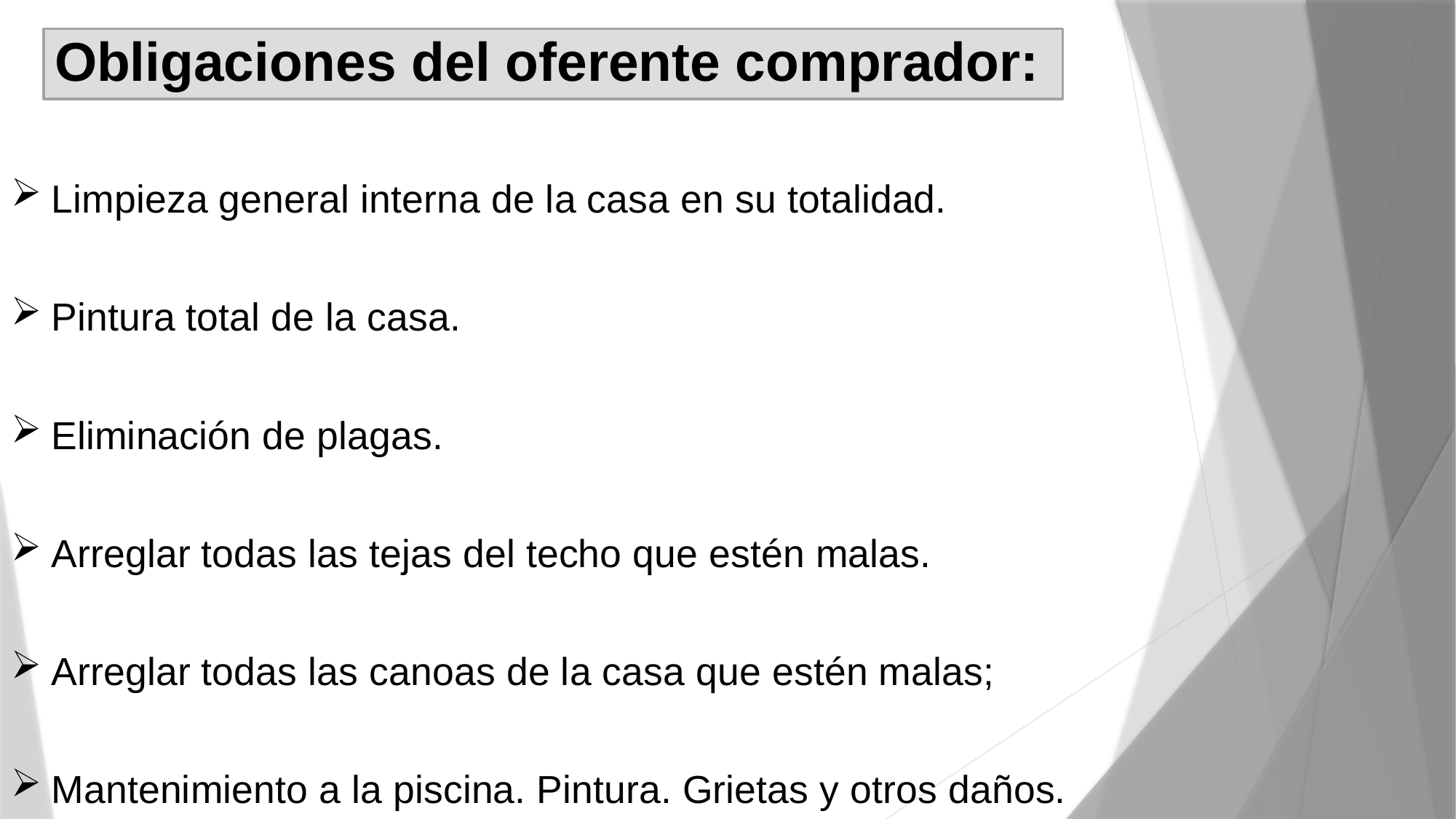

# Obligaciones del oferente comprador:
Limpieza general interna de la casa en su totalidad.
Pintura total de la casa.
Eliminación de plagas.
Arreglar todas las tejas del techo que estén malas.
Arreglar todas las canoas de la casa que estén malas;
Mantenimiento a la piscina. Pintura. Grietas y otros daños.